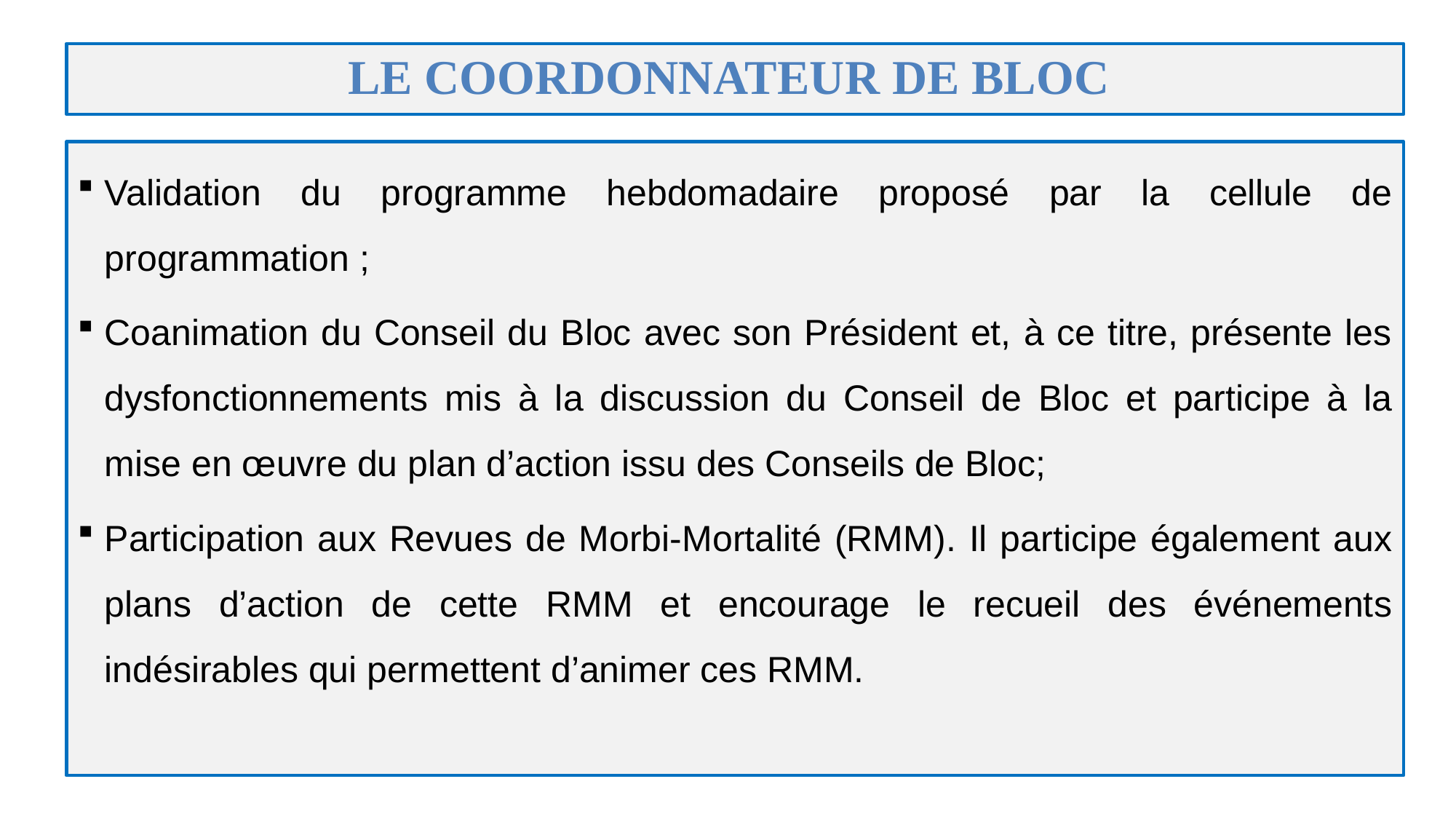

# LE COORDONNATEUR DE BLOC
Validation du programme hebdomadaire proposé par la cellule de programmation ;
Coanimation du Conseil du Bloc avec son Président et, à ce titre, présente les dysfonctionnements mis à la discussion du Conseil de Bloc et participe à la mise en œuvre du plan d’action issu des Conseils de Bloc;
Participation aux Revues de Morbi‐Mortalité (RMM). Il participe également aux plans d’action de cette RMM et encourage le recueil des événements indésirables qui permettent d’animer ces RMM.